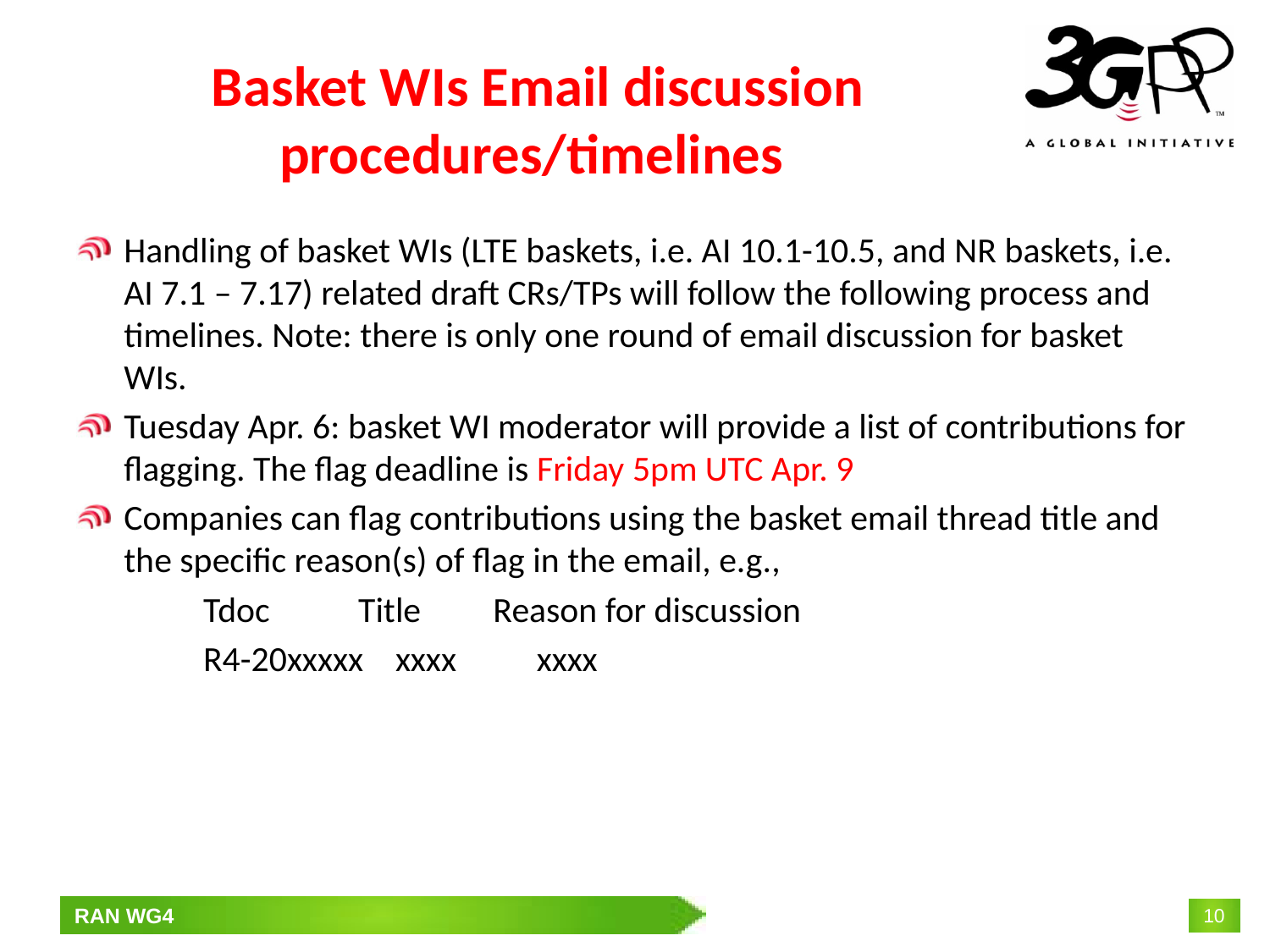

# Basket WIs Email discussion procedures/timelines
Handling of basket WIs (LTE baskets, i.e. AI 10.1-10.5, and NR baskets, i.e. AI 7.1 – 7.17) related draft CRs/TPs will follow the following process and timelines. Note: there is only one round of email discussion for basket WIs.
Tuesday Apr. 6: basket WI moderator will provide a list of contributions for flagging. The flag deadline is Friday 5pm UTC Apr. 9
Companies can flag contributions using the basket email thread title and the specific reason(s) of flag in the email, e.g.,
	Tdoc           Title         Reason for discussion
	R4-20xxxxx    xxxx          xxxx